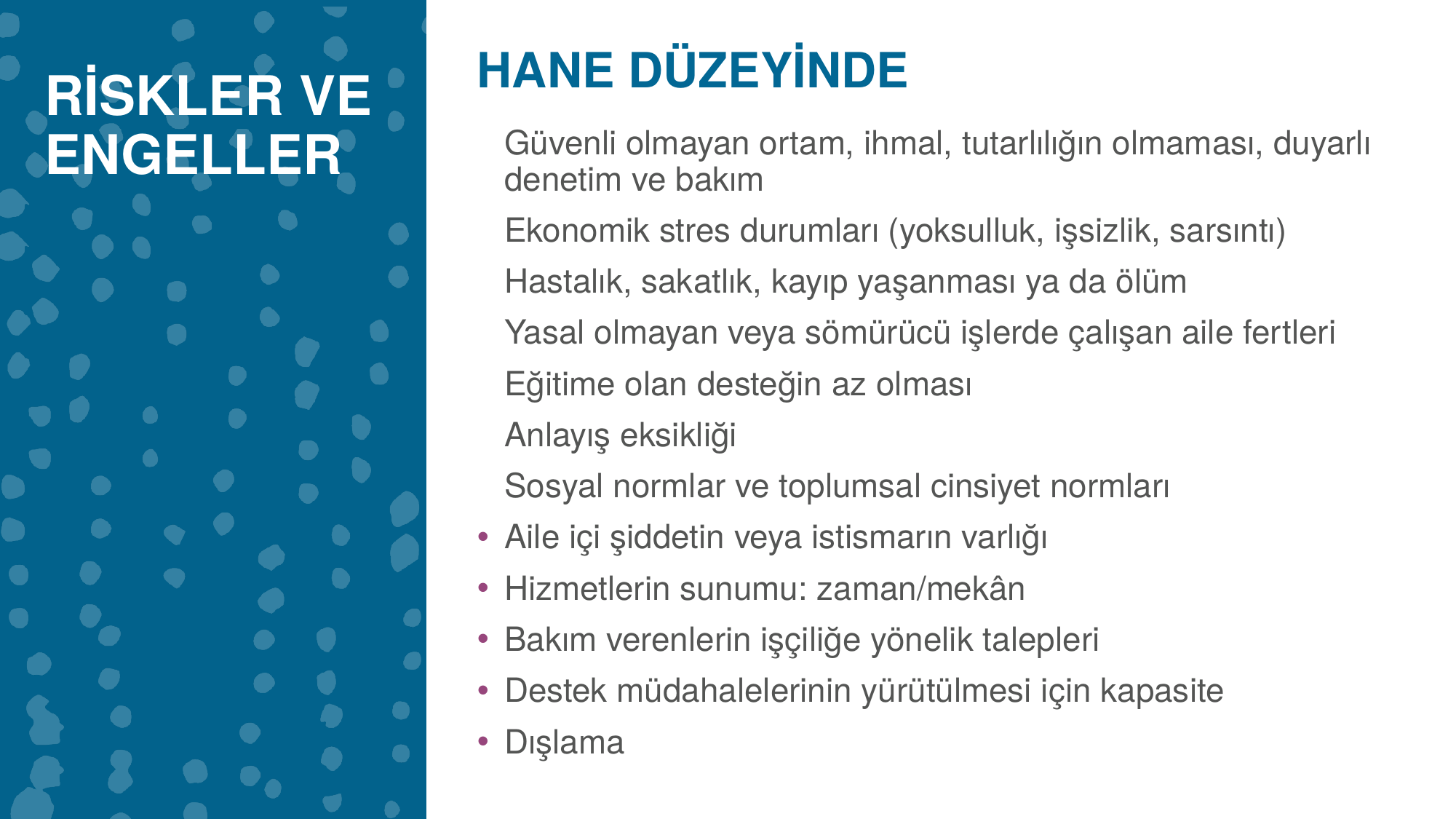

HANE DÜZEYİNDE
RİSKLER VE ENGELLER
Güvenli olmayan ortam, ihmal, tutarlılığın olmaması, duyarlı denetim ve bakım
Ekonomik stres durumları (yoksulluk, işsizlik, sarsıntı)
Hastalık, sakatlık, kayıp yaşanması ya da ölüm
Yasal olmayan veya sömürücü işlerde çalışan aile fertleri
Eğitime olan desteğin az olması
Anlayış eksikliği
Sosyal normlar ve toplumsal cinsiyet normları
Aile içi şiddetin veya istismarın varlığı
Hizmetlerin sunumu: zaman/mekân
Bakım verenlerin işçiliğe yönelik talepleri
Destek müdahalelerinin yürütülmesi için kapasite
Dışlama